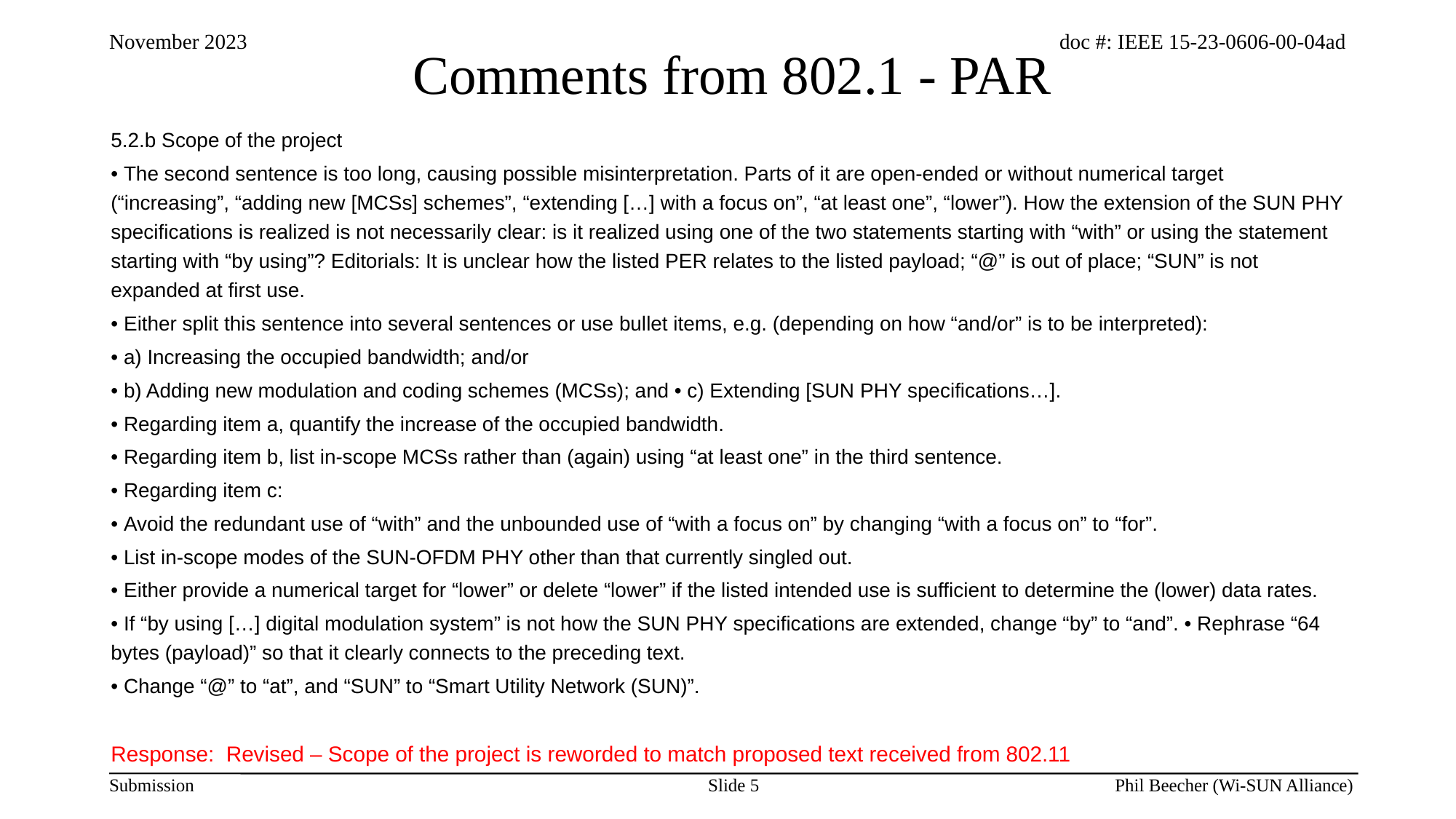

# Comments from 802.1 - PAR
5.2.b Scope of the project
• The second sentence is too long, causing possible misinterpretation. Parts of it are open-ended or without numerical target (“increasing”, “adding new [MCSs] schemes”, “extending […] with a focus on”, “at least one”, “lower”). How the extension of the SUN PHY specifications is realized is not necessarily clear: is it realized using one of the two statements starting with “with” or using the statement starting with “by using”? Editorials: It is unclear how the listed PER relates to the listed payload; “@” is out of place; “SUN” is not expanded at first use.
• Either split this sentence into several sentences or use bullet items, e.g. (depending on how “and/or” is to be interpreted):
• a) Increasing the occupied bandwidth; and/or
• b) Adding new modulation and coding schemes (MCSs); and • c) Extending [SUN PHY specifications…].
• Regarding item a, quantify the increase of the occupied bandwidth.
• Regarding item b, list in-scope MCSs rather than (again) using “at least one” in the third sentence.
• Regarding item c:
• Avoid the redundant use of “with” and the unbounded use of “with a focus on” by changing “with a focus on” to “for”.
• List in-scope modes of the SUN-OFDM PHY other than that currently singled out.
• Either provide a numerical target for “lower” or delete “lower” if the listed intended use is sufficient to determine the (lower) data rates.
• If “by using […] digital modulation system” is not how the SUN PHY specifications are extended, change “by” to “and”. • Rephrase “64 bytes (payload)” so that it clearly connects to the preceding text.
• Change “@” to “at”, and “SUN” to “Smart Utility Network (SUN)”.

Response:  Revised – Scope of the project is reworded to match proposed text received from 802.11
Slide 5
Phil Beecher (Wi-SUN Alliance)